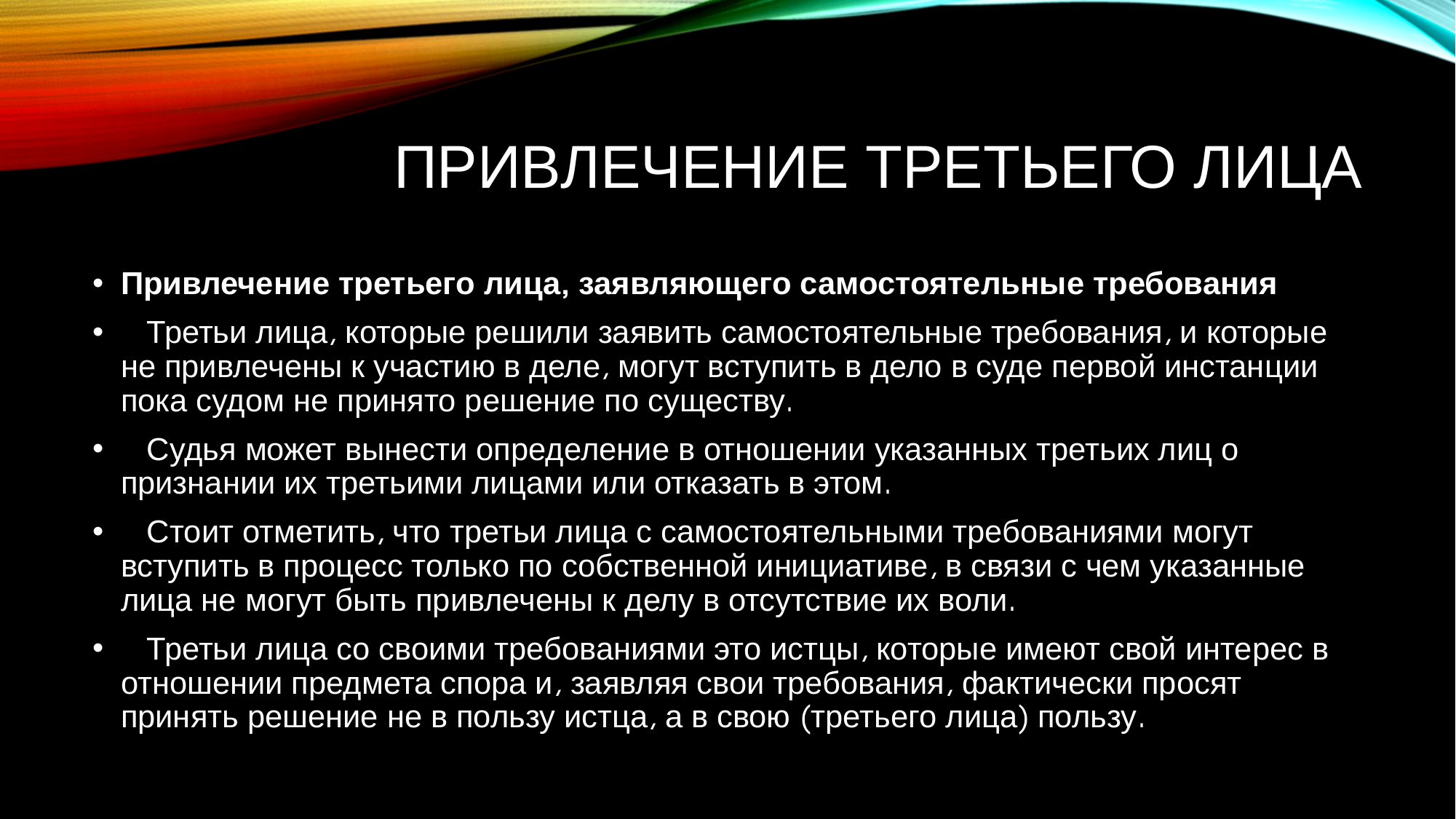

# Привлечение третьего лица
Привлечение третьего лица, заявляющего самостоятельные требования
   Третьи лица, которые решили заявить самостоятельные требования, и которые не привлечены к участию в деле, могут вступить в дело в суде первой инстанции пока судом не принято решение по существу.
   Судья может вынести определение в отношении указанных третьих лиц о признании их третьими лицами или отказать в этом.
   Стоит отметить, что третьи лица с самостоятельными требованиями могут вступить в процесс только по собственной инициативе, в связи с чем указанные лица не могут быть привлечены к делу в отсутствие их воли.
   Третьи лица со своими требованиями это истцы, которые имеют свой интерес в отношении предмета спора и, заявляя свои требования, фактически просят принять решение не в пользу истца, а в свою (третьего лица) пользу.